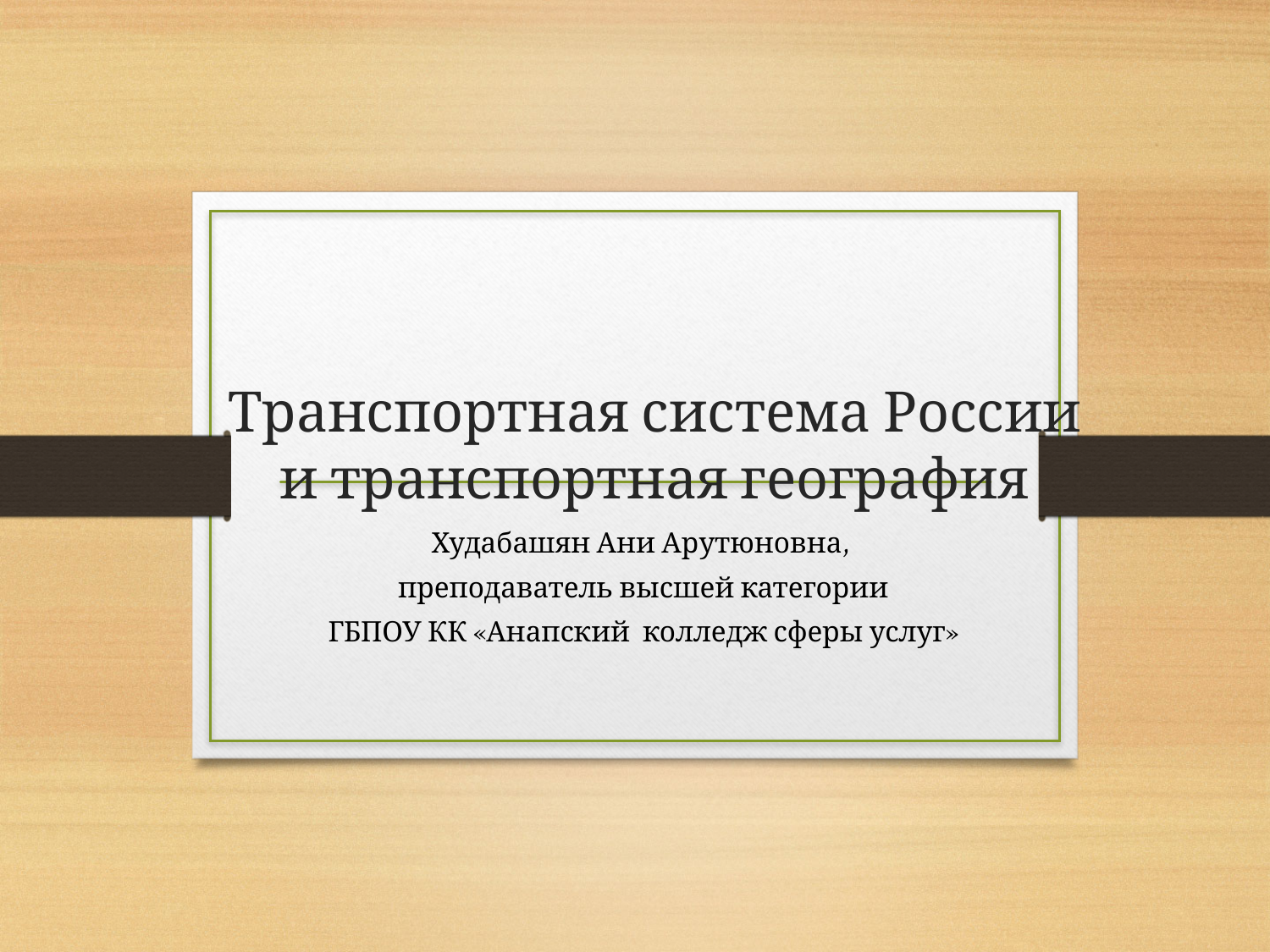

# Транспортная система России и транспортная география
Худабашян Ани Арутюновна,
преподаватель высшей категории
ГБПОУ КК «Анапский  колледж сферы услуг»